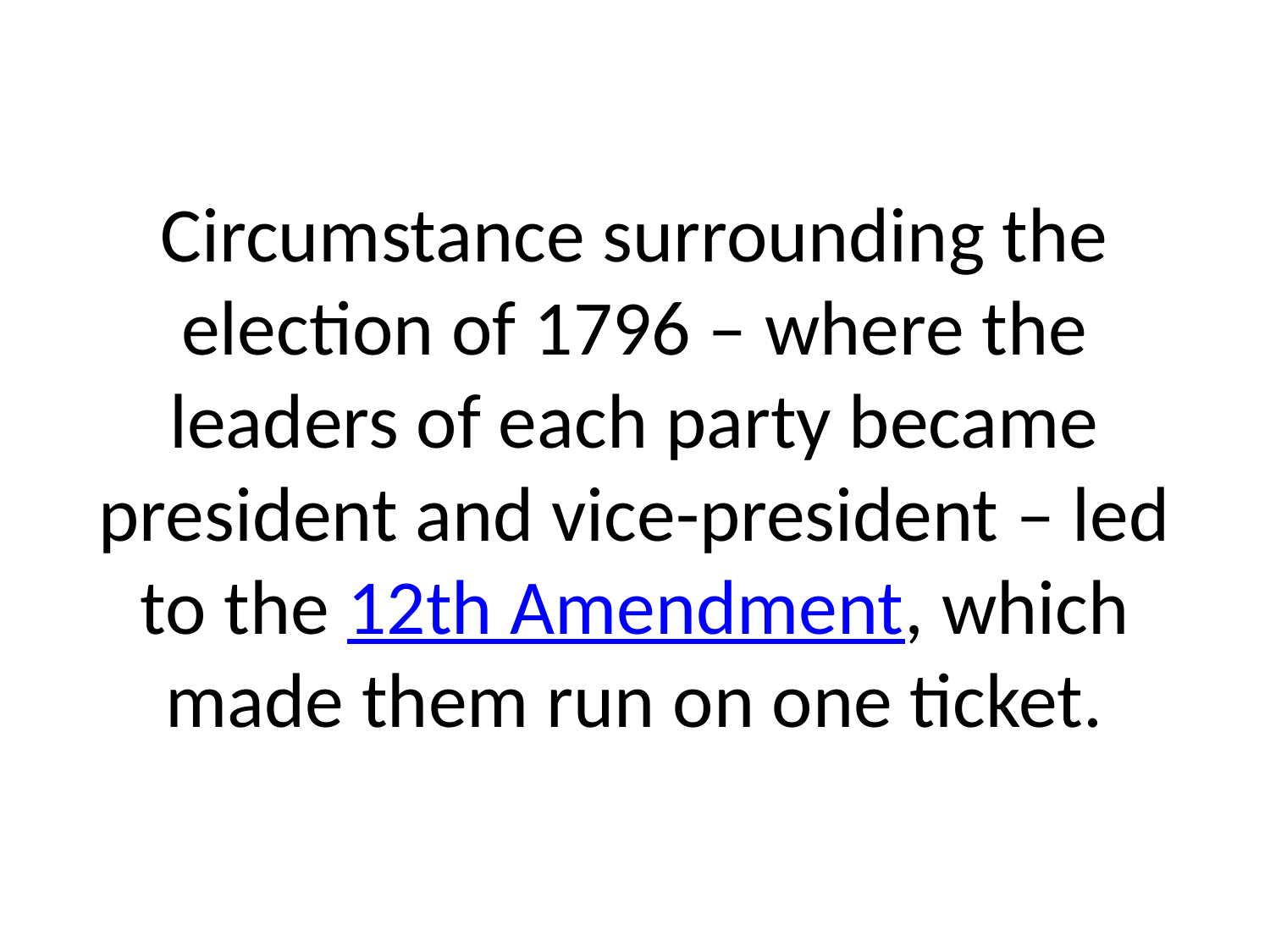

# Circumstance surrounding the election of 1796 – where the leaders of each party became president and vice-president – led to the 12th Amendment, which made them run on one ticket.